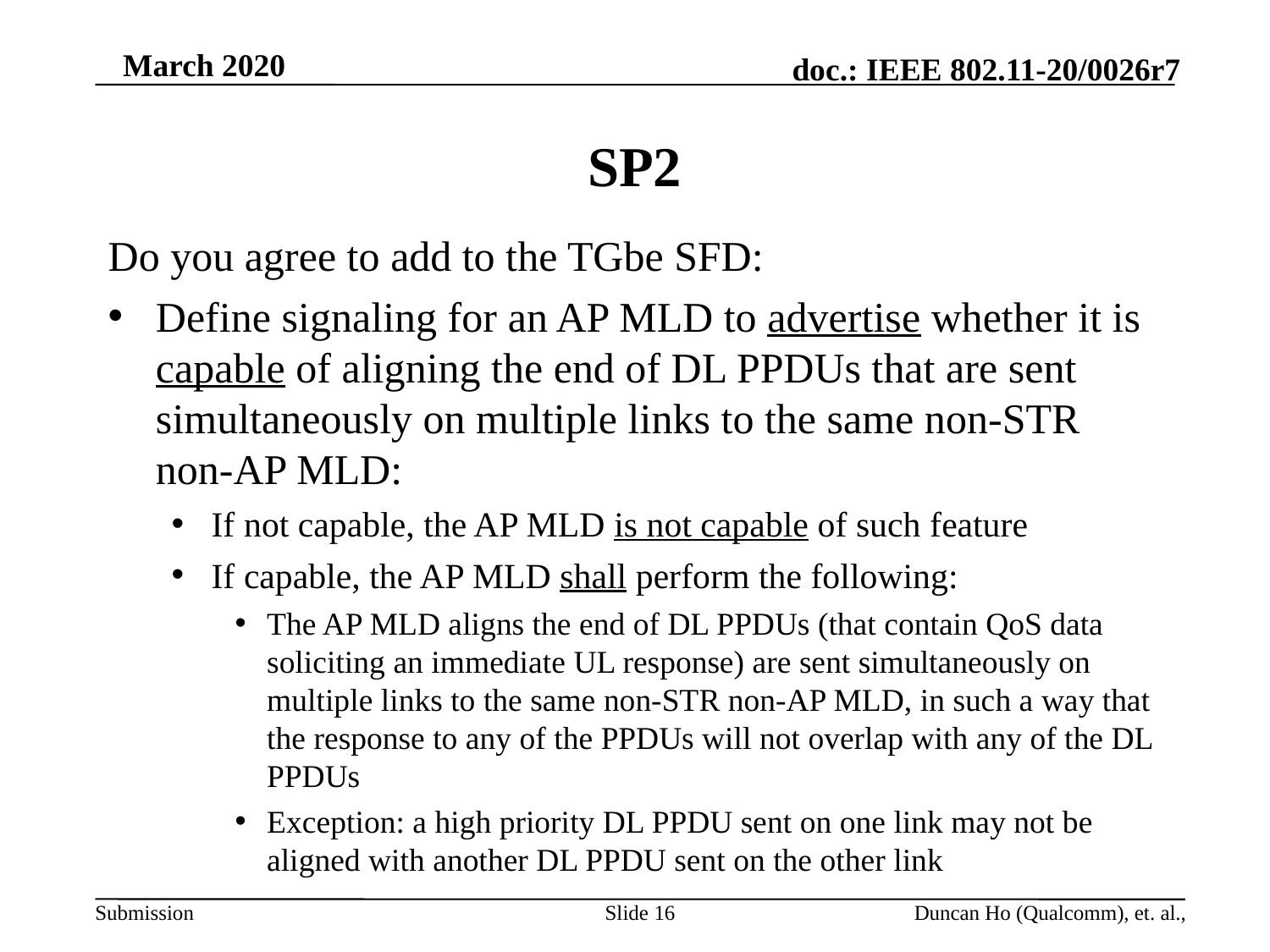

# SP2
Do you agree to add to the TGbe SFD:
Define signaling for an AP MLD to advertise whether it is capable of aligning the end of DL PPDUs that are sent simultaneously on multiple links to the same non-STR non-AP MLD:
If not capable, the AP MLD is not capable of such feature
If capable, the AP MLD shall perform the following:
The AP MLD aligns the end of DL PPDUs (that contain QoS data soliciting an immediate UL response) are sent simultaneously on multiple links to the same non-STR non-AP MLD, in such a way that the response to any of the PPDUs will not overlap with any of the DL PPDUs
Exception: a high priority DL PPDU sent on one link may not be aligned with another DL PPDU sent on the other link
Slide 16
Duncan Ho (Qualcomm), et. al.,